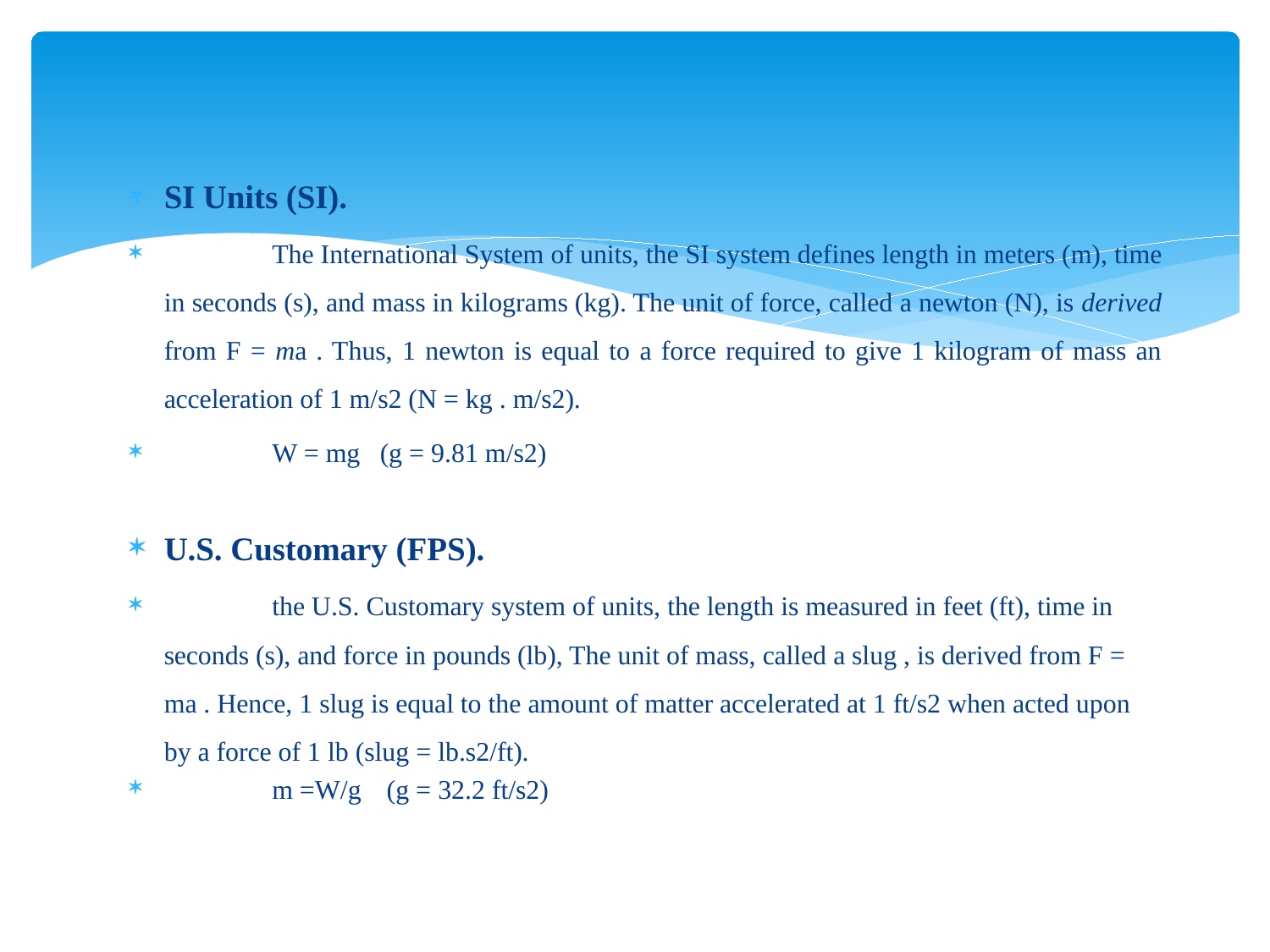

SI Units (SI).
	The International System of units, the SI system defines length in meters (m), time in seconds (s), and mass in kilograms (kg). The unit of force, called a newton (N), is derived from F = ma . Thus, 1 newton is equal to a force required to give 1 kilogram of mass an acceleration of 1 m/s2 (N = kg . m/s2).
		W = mg  	(g = 9.81 m/s2)

U.S. Customary (FPS).
	the U.S. Customary system of units, the length is measured in feet (ft), time in seconds (s), and force in pounds (lb), The unit of mass, called a slug , is derived from F = ma . Hence, 1 slug is equal to the amount of matter accelerated at 1 ft/s2 when acted upon by a force of 1 lb (slug = lb.s2/ft).
		m =W/g  	 (g = 32.2 ft/s2)